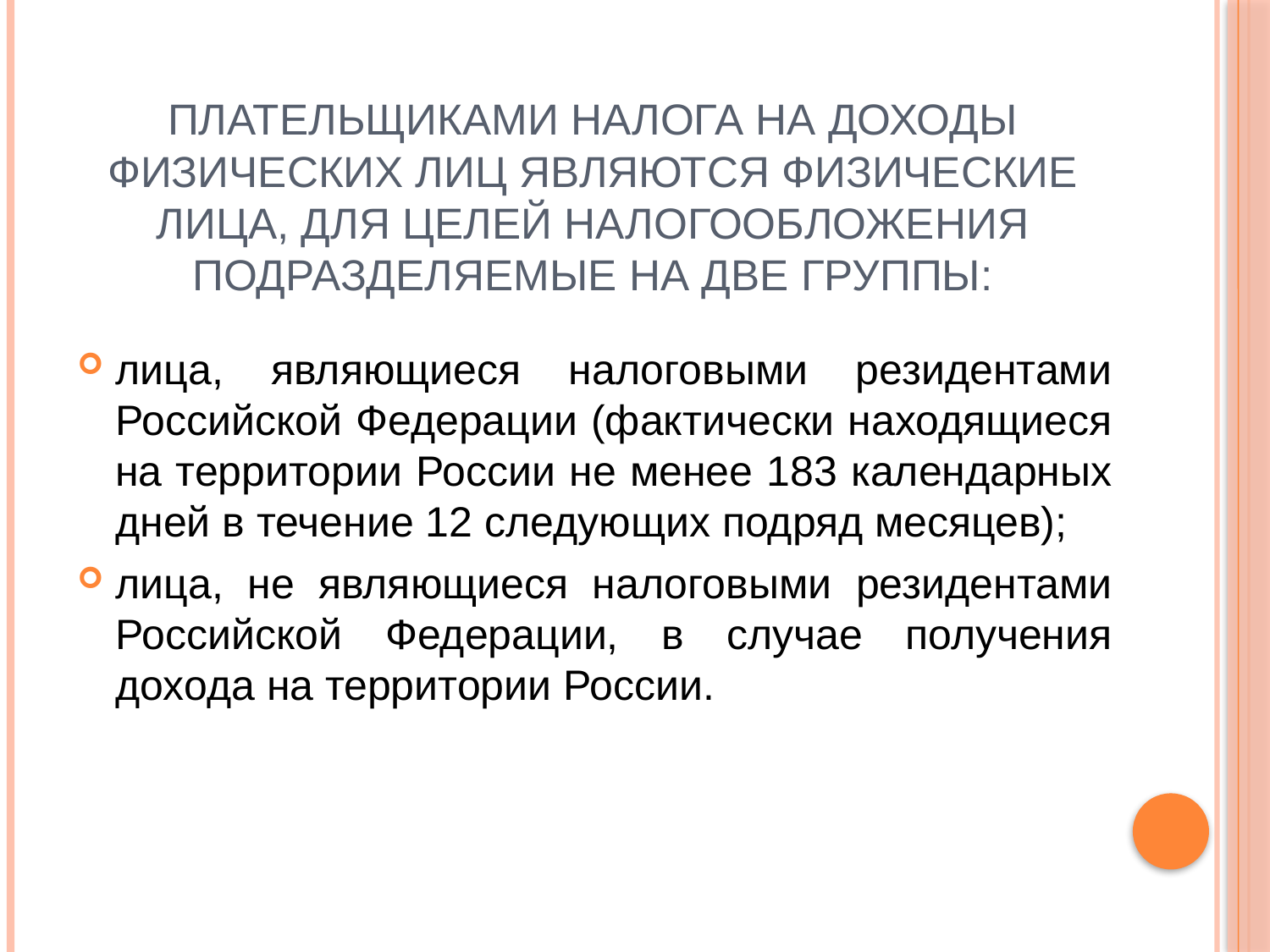

# Плательщиками налога на доходы физических лиц являются физические лица, для целей налогообложения подразделяемые на две группы:
лица, являющиеся налоговыми резидентами Российской Федерации (фактически находящиеся на территории России не менее 183 календарных дней в течение 12 следующих подряд месяцев);
лица, не являющиеся налоговыми резидентами Российской Федерации, в случае получения дохода на территории России.